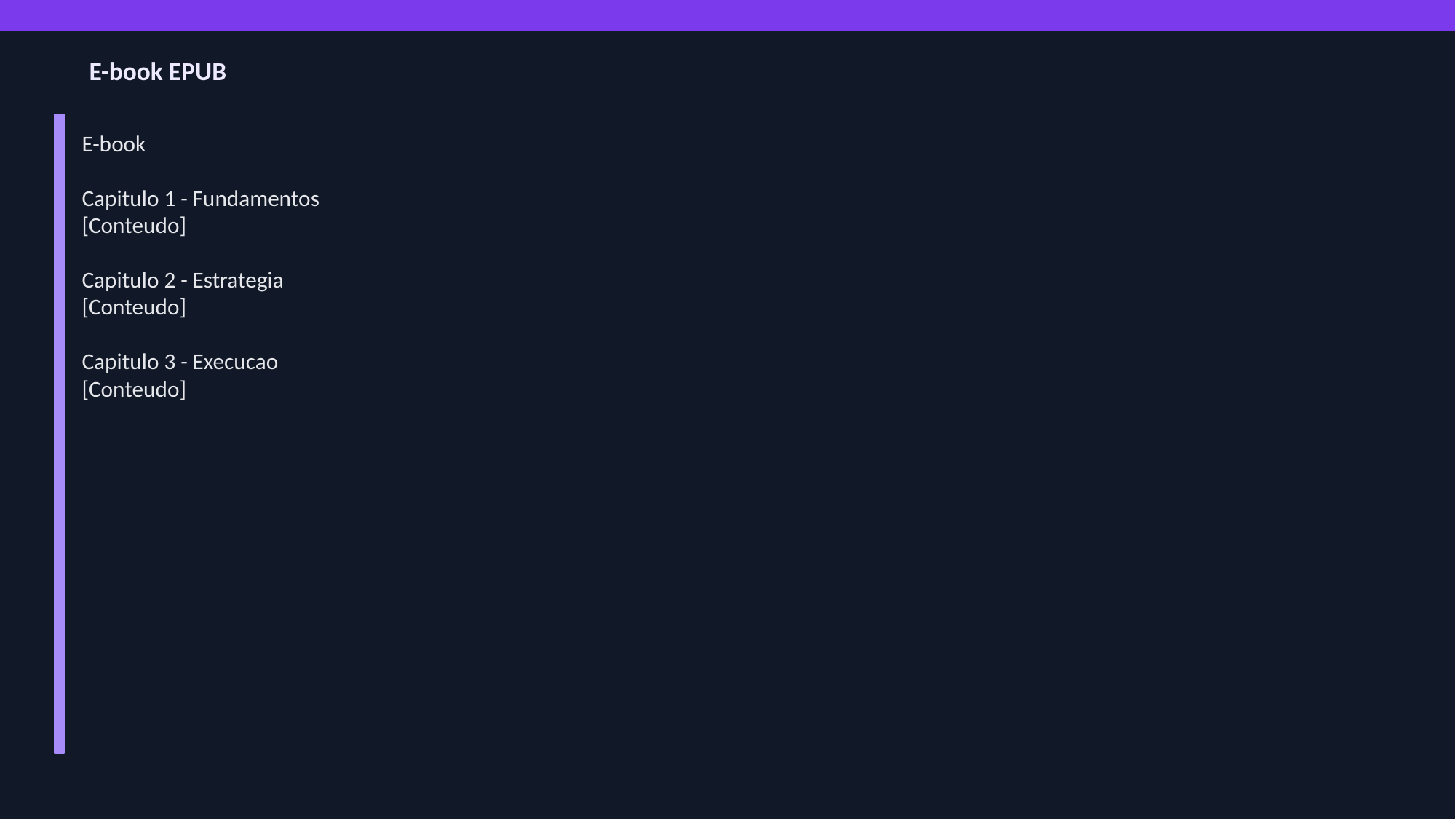

E-book EPUB

E-book

Capitulo 1 - Fundamentos
[Conteudo]

Capitulo 2 - Estrategia
[Conteudo]

Capitulo 3 - Execucao
[Conteudo]